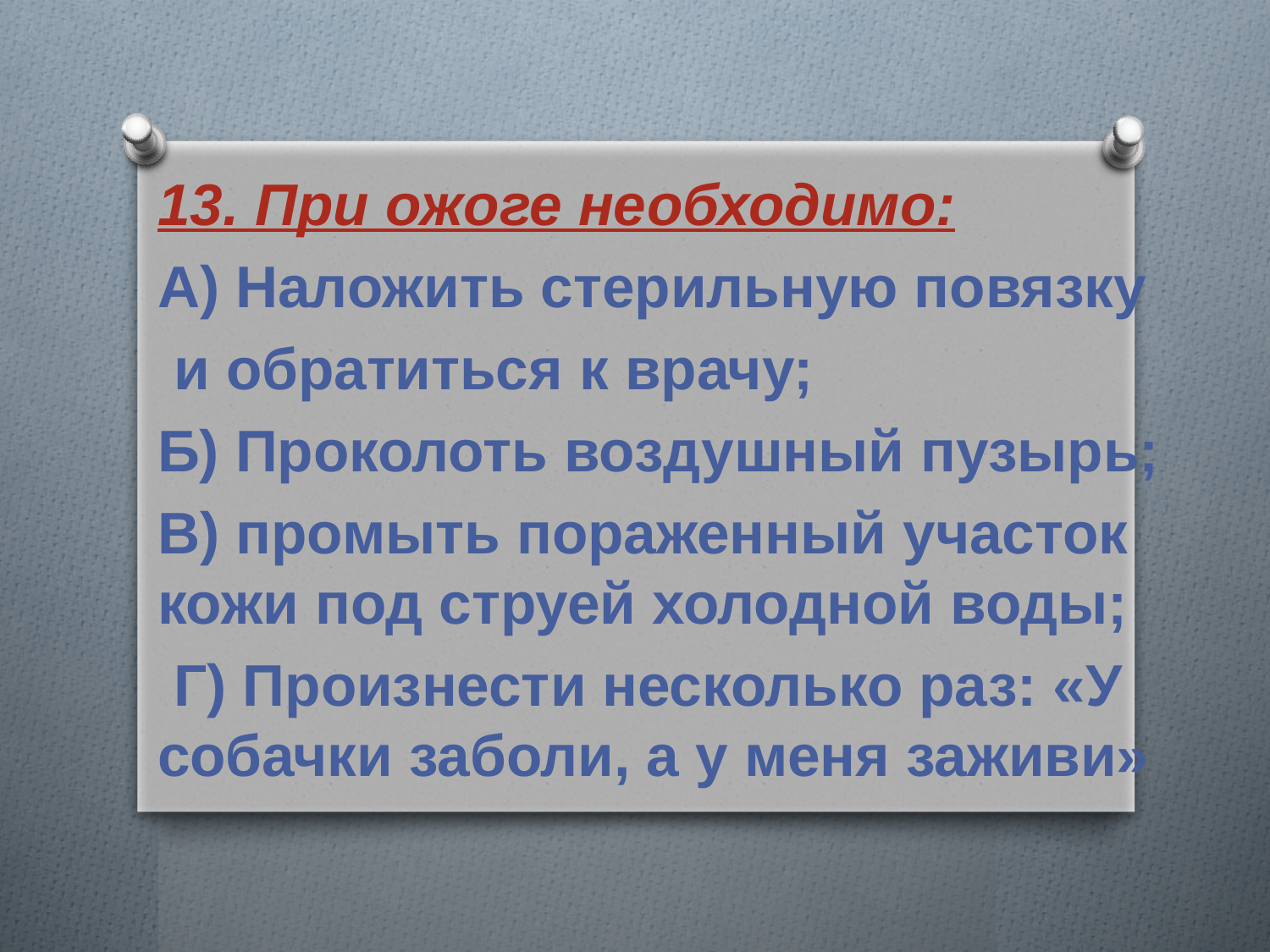

13. При ожоге необходимо:
А) Наложить стерильную повязку
 и обратиться к врачу;
Б) Проколоть воздушный пузырь;
В) промыть пораженный участок кожи под струей холодной воды;
 Г) Произнести несколько раз: «У собачки заболи, а у меня заживи»